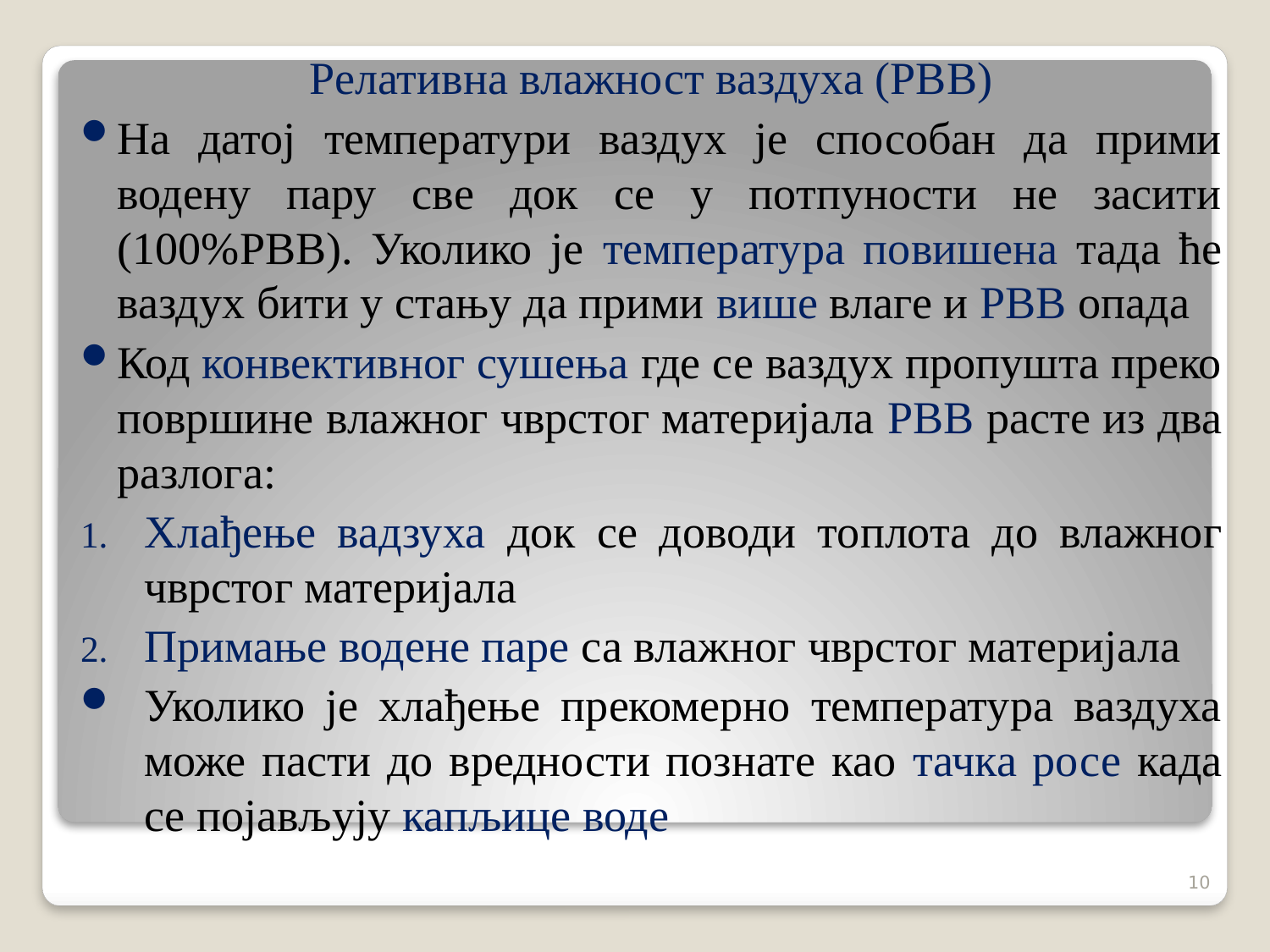

Релативна влажност ваздуха (РВВ)
На датој температури ваздух је способан да прими водену пару све док се у потпуности не засити (100%РВВ). Уколико је температура повишена тада ће ваздух бити у стању да прими више влаге и РВВ опада
Код конвективног сушења где се ваздух пропушта преко површине влажног чврстог материјала РВВ расте из два разлога:
Хлађење вадзуха док се доводи топлота до влажног чврстог материјала
Примање водене паре са влажног чврстог материјала
Уколико је хлађење прекомерно температура ваздуха може пасти до вредности познате као тачка росе када се појављују капљице воде
10